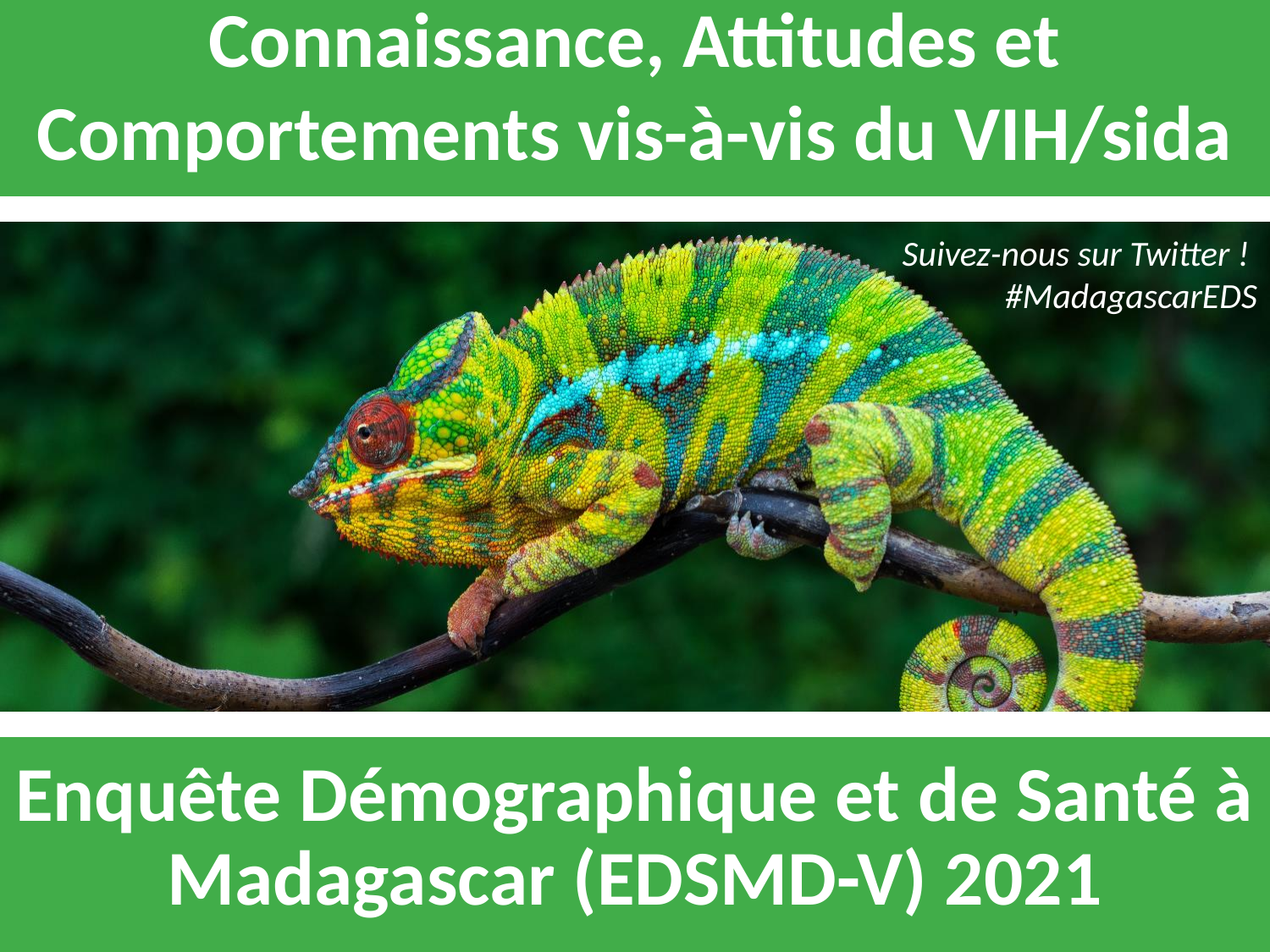

Connaissance, Attitudes et Comportements vis-à-vis du VIH/sida
Suivez-nous sur Twitter !
#MadagascarEDS